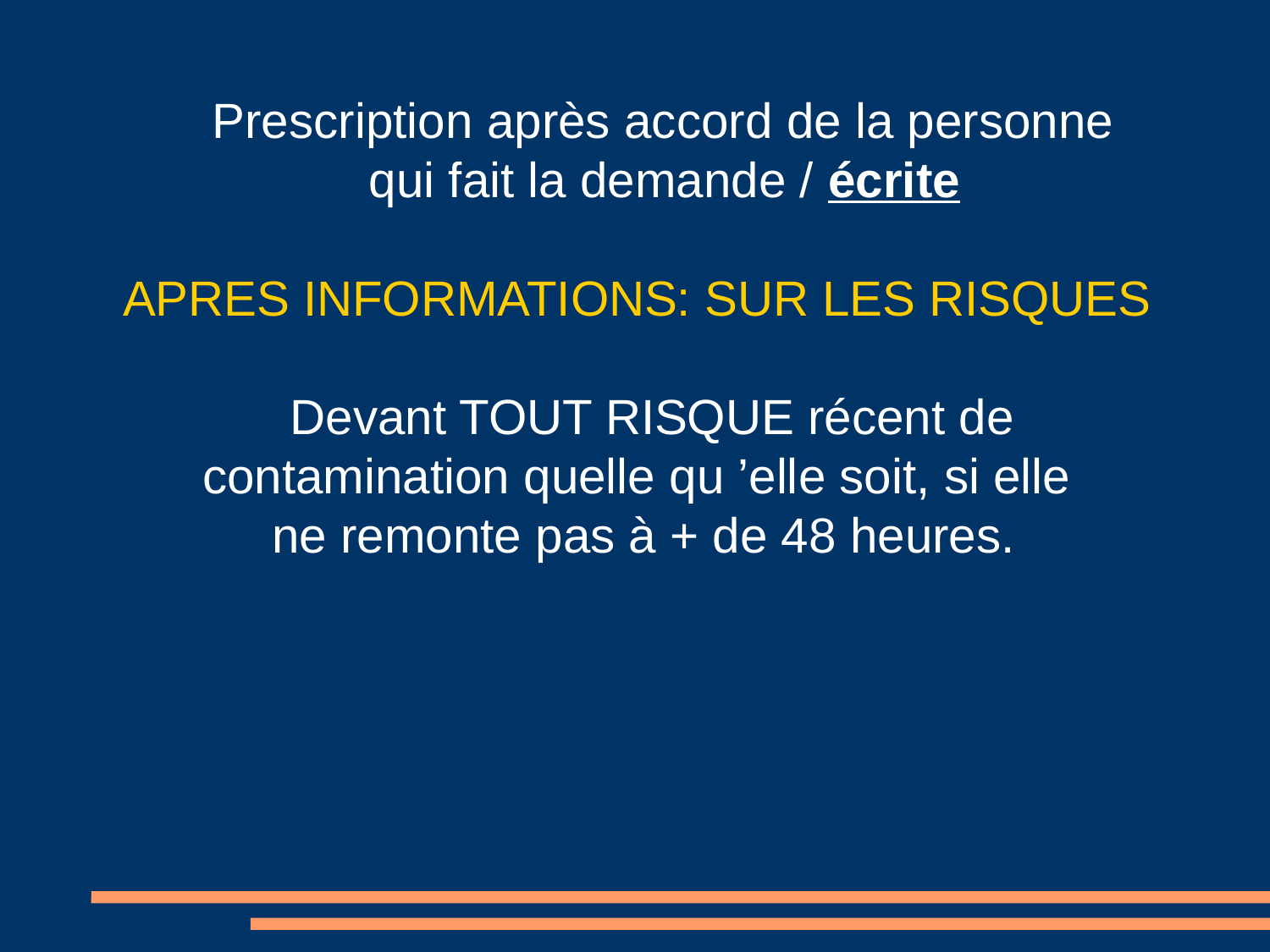

Prescription après accord de la personne
    qui fait la demande / écrite

APRES INFORMATIONS: SUR LES RISQUES

 Devant TOUT RISQUE récent de
contamination quelle qu ’elle soit, si elle
 ne remonte pas à + de 48 heures.